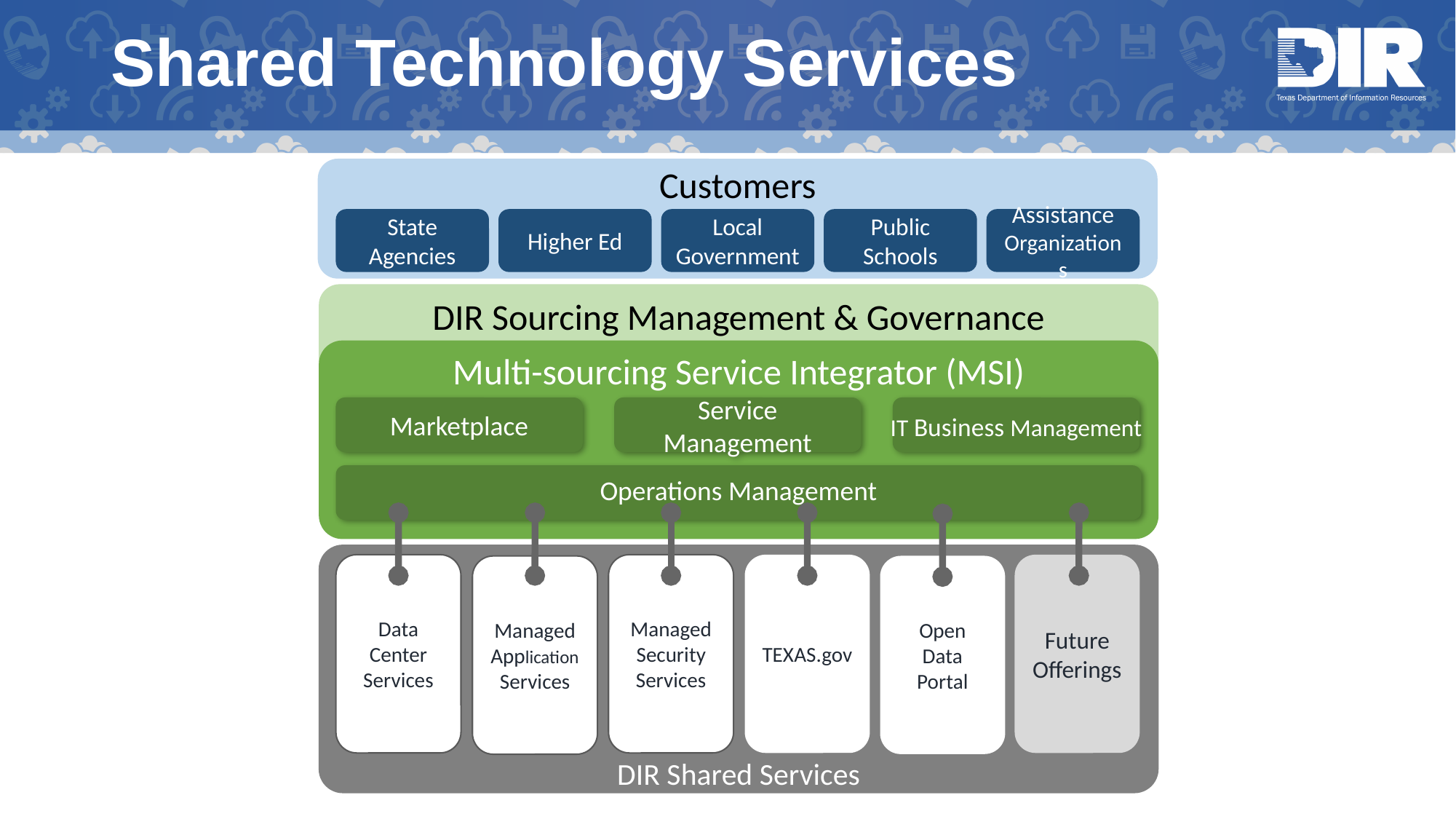

# Shared Technology Services
Customers

State Agencies
Higher Ed
Local Government
Public Schools
Assistance Organizations

DIR Sourcing Management & Governance
Retained IT Organization

Multi-sourcing Service Integrator (MSI)
Marketplace
Service Management

IT Business Management
Operations Management
Data Center Services
Managed Application Services
Managed Security Services
TEXAS.gov
Future Offerings

DIR Shared Services
Open Data Portal